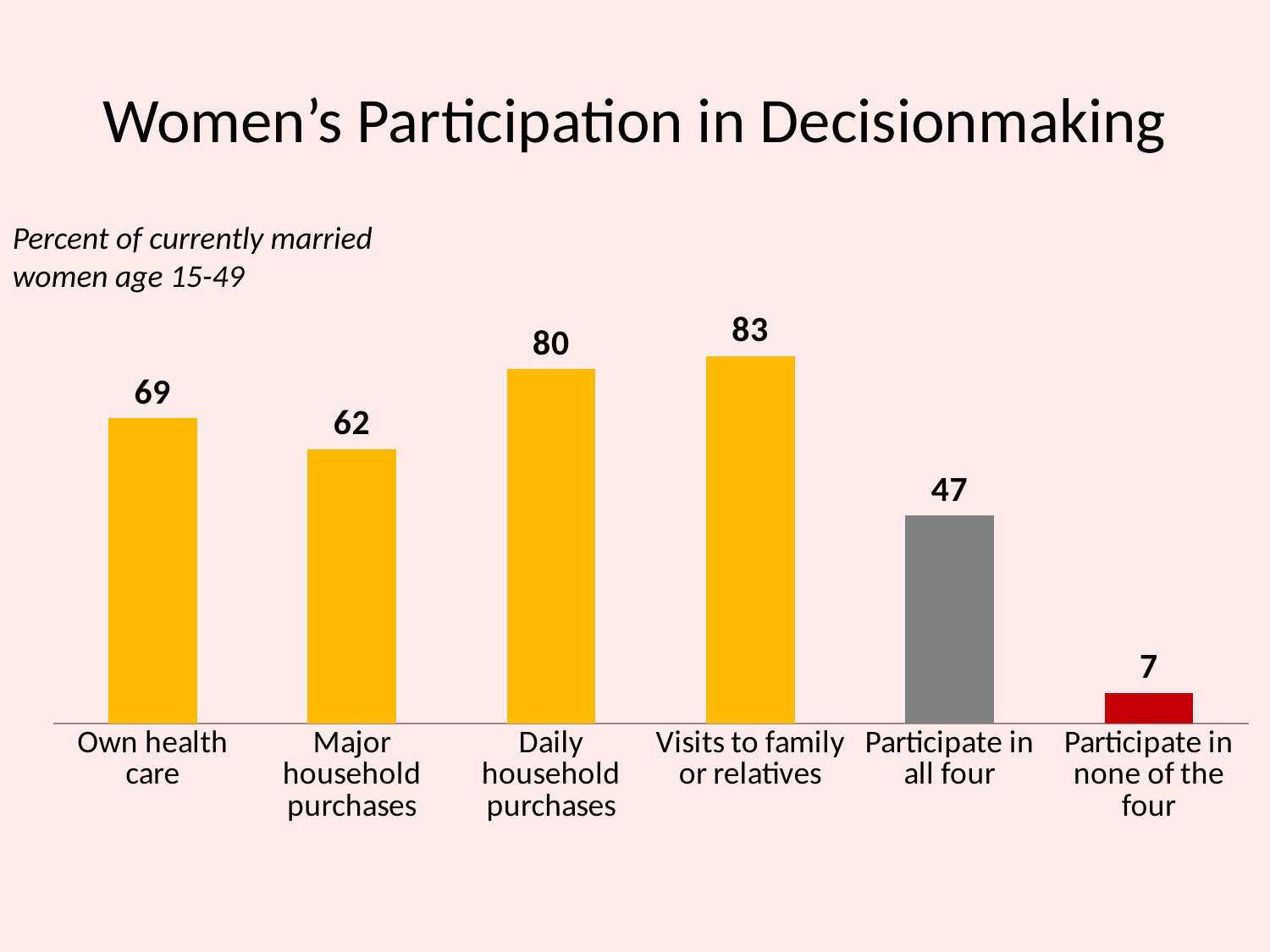

# Women’s Participation in Decisionmaking
Percent of currently married women age 15-49

### Chart

| Category | Column1 |
|---|---|
| Own health care | 69.0 |
| Major household purchases | 62.0 |
| Daily household purchases | 80.0 |
| Visits to family or relatives | 83.0 |
| Participate in all four | 47.0 |
| Participate in none of the four | 7.0 |